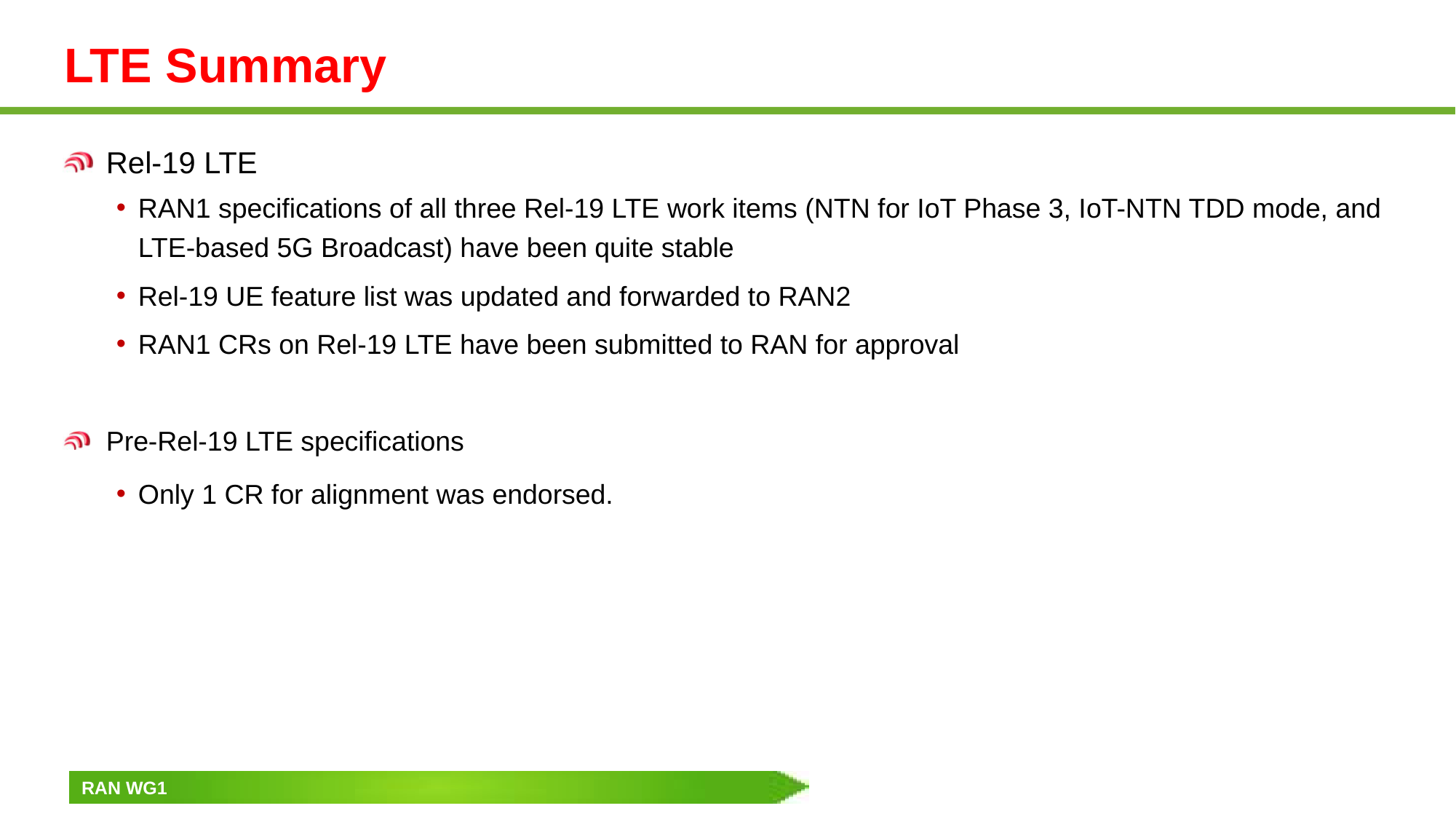

# LTE Summary
Rel-19 LTE
RAN1 specifications of all three Rel-19 LTE work items (NTN for IoT Phase 3, IoT-NTN TDD mode, and LTE-based 5G Broadcast) have been quite stable
Rel-19 UE feature list was updated and forwarded to RAN2
RAN1 CRs on Rel-19 LTE have been submitted to RAN for approval

Pre-Rel-19 LTE specifications
Only 1 CR for alignment was endorsed.